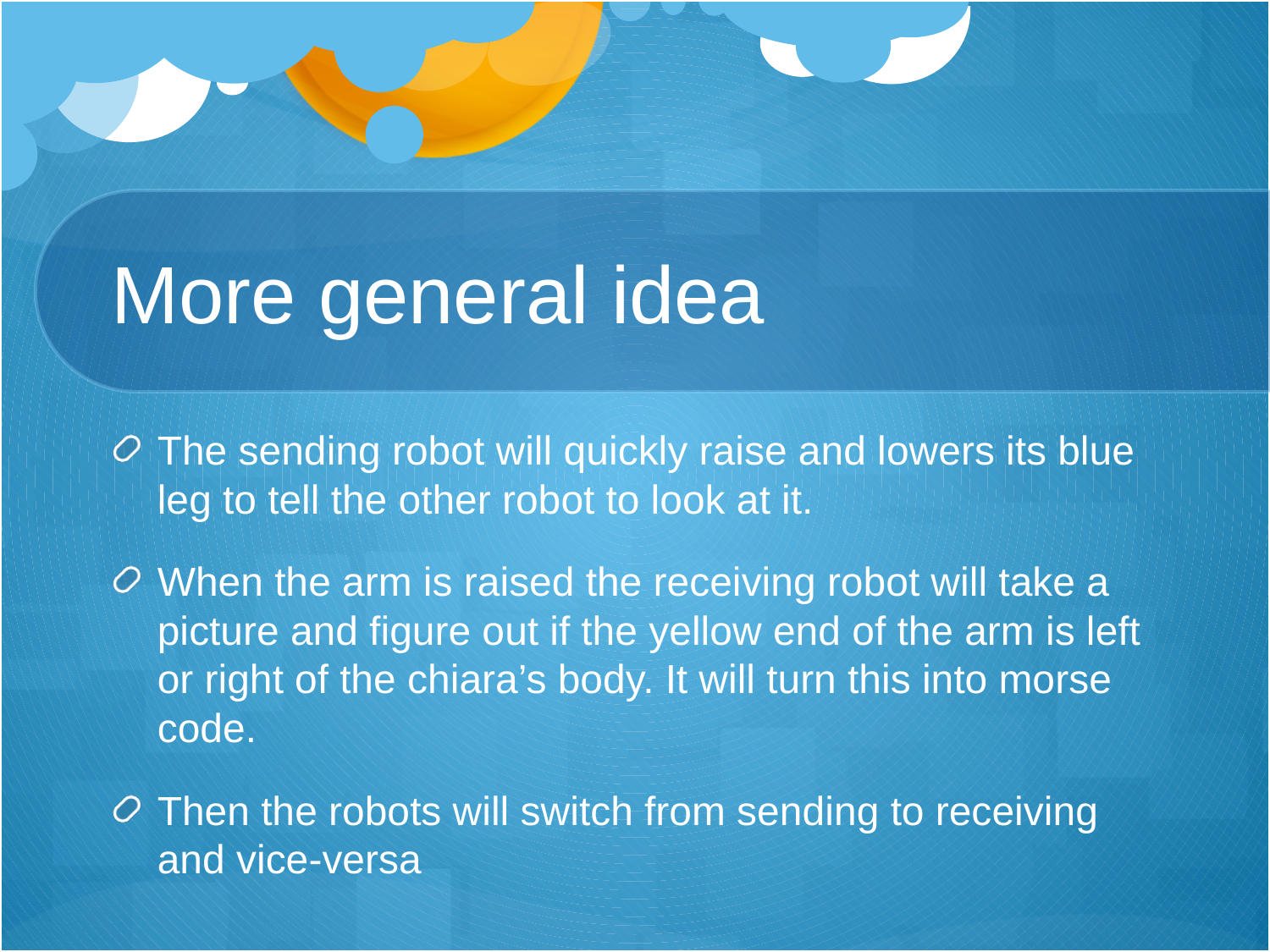

# More general idea
The sending robot will quickly raise and lowers its blue leg to tell the other robot to look at it.
When the arm is raised the receiving robot will take a picture and figure out if the yellow end of the arm is left or right of the chiara’s body. It will turn this into morse code.
Then the robots will switch from sending to receiving and vice-versa